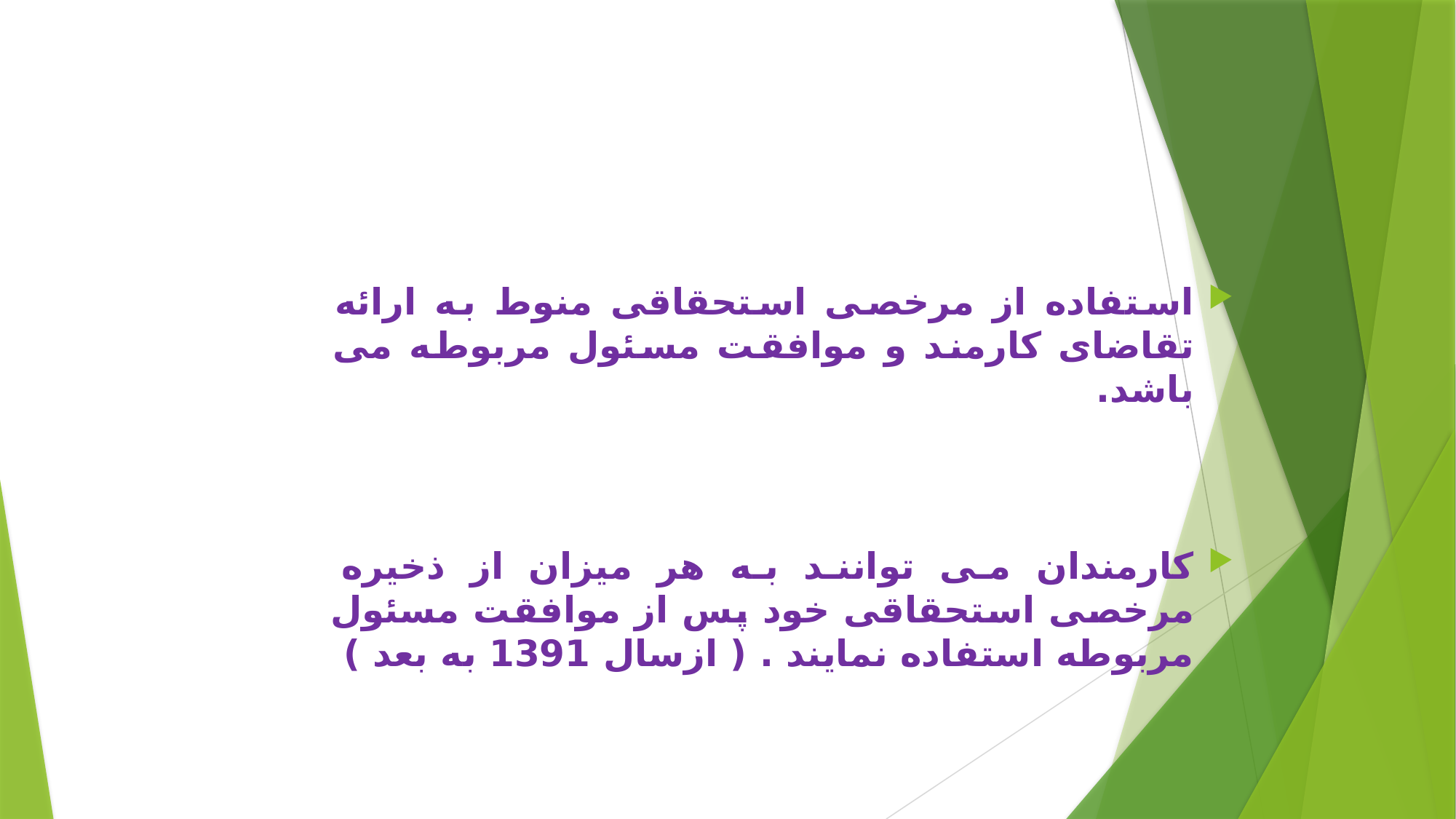

استفاده از مرخصی استحقاقی منوط به ارائه تقاضای کارمند و موافقت مسئول مربوطه می باشد.

کارمندان می توانند به هر میزان از ذخیره مرخصی استحقاقی خود پس از موافقت مسئول مربوطه استفاده نمایند . ( ازسال 1391 به بعد )